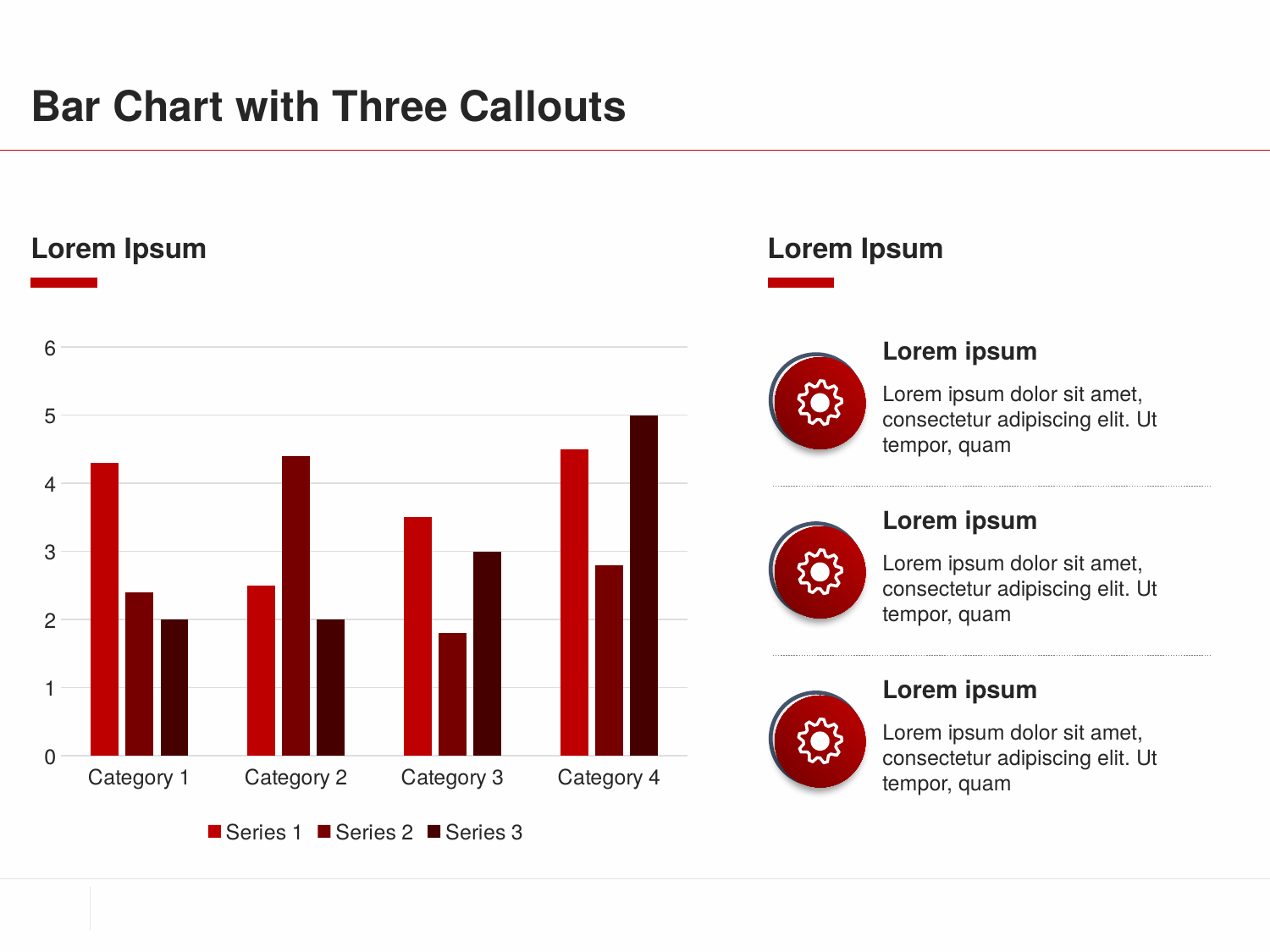

# Bar Chart with Three Callouts
Lorem Ipsum
Lorem Ipsum

### Chart

| Category | Series 1 | Series 2 | Series 3 |
|---|---|---|---|
| Category 1 | 4.3 | 2.4 | 2.0 |
| Category 2 | 2.5 | 4.4 | 2.0 |
| Category 3 | 3.5 | 1.8 | 3.0 |
| Category 4 | 4.5 | 2.8 | 5.0 |
Lorem ipsum
Lorem ipsum dolor sit amet, consectetur adipiscing elit. Ut tempor, quam

Lorem ipsum
Lorem ipsum dolor sit amet, consectetur adipiscing elit. Ut tempor, quam

Lorem ipsum
Lorem ipsum dolor sit amet, consectetur adipiscing elit. Ut tempor, quam